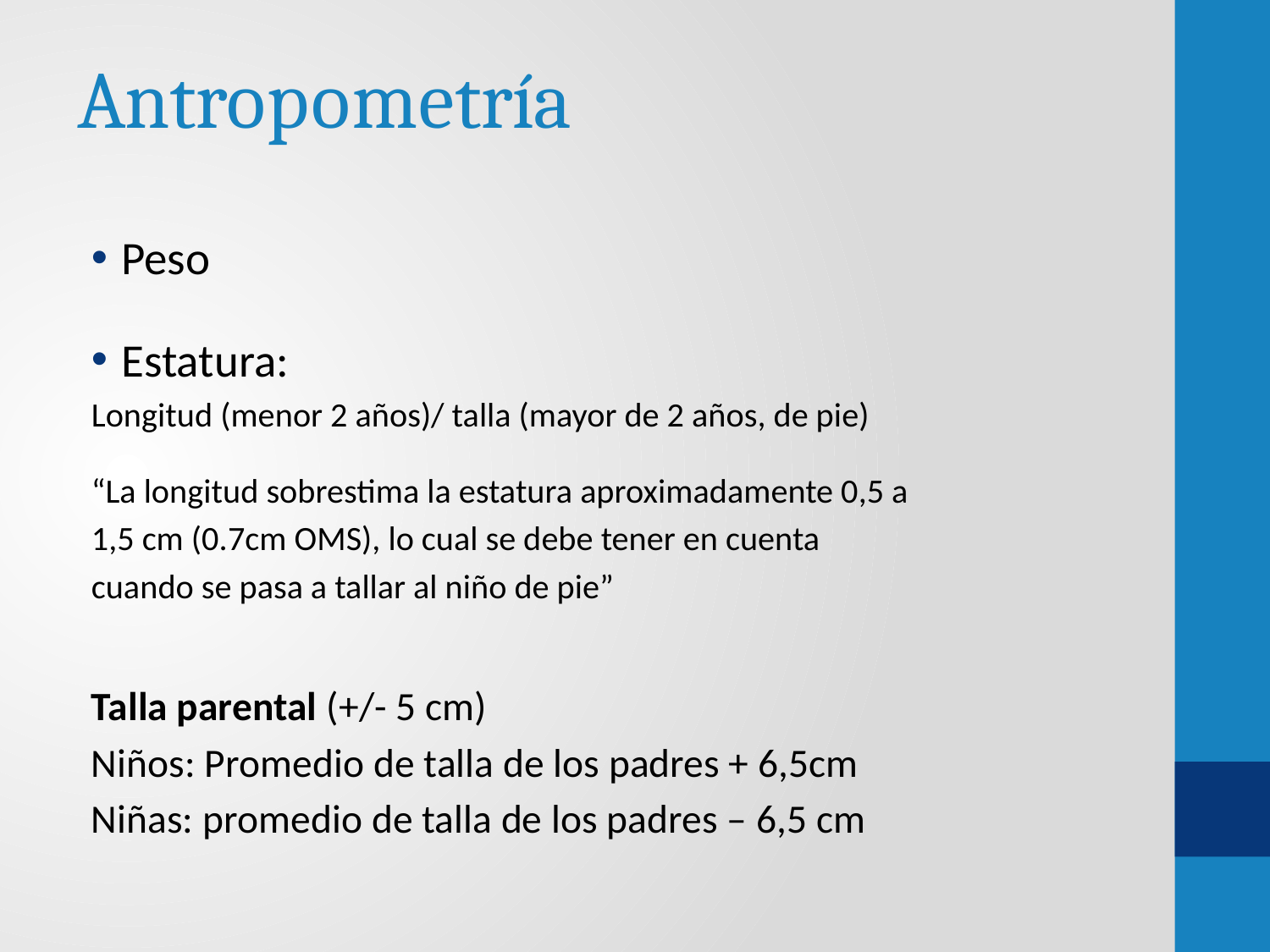

# Antropometría
Peso

Estatura:
Longitud (menor 2 años)/ talla (mayor de 2 años, de pie)

“La longitud sobrestima la estatura aproximadamente 0,5 a
1,5 cm (0.7cm OMS), lo cual se debe tener en cuenta
cuando se pasa a tallar al niño de pie”

Talla parental (+/- 5 cm)
Niños: Promedio de talla de los padres + 6,5cm
Niñas: promedio de talla de los padres – 6,5 cm